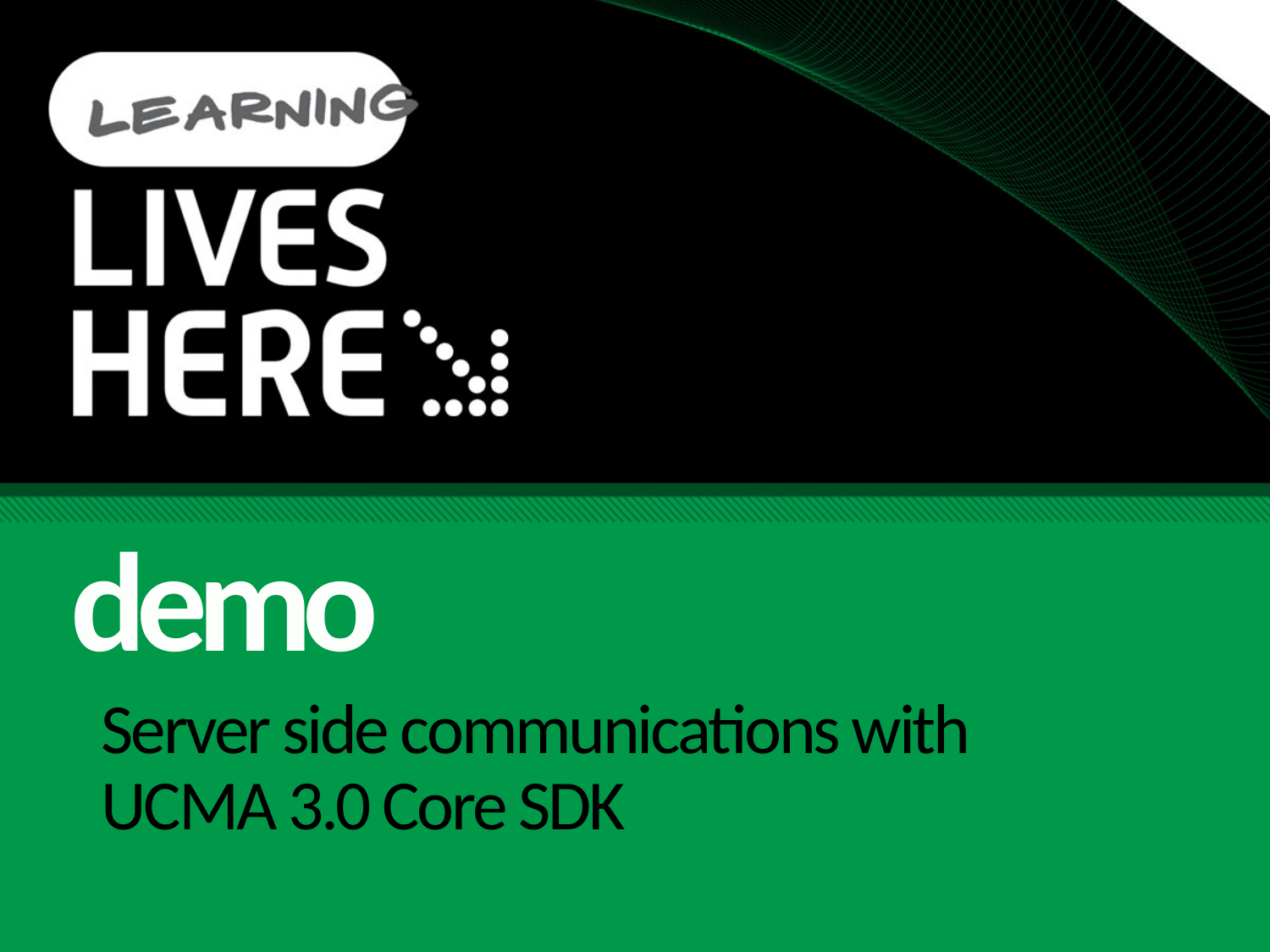

demo
# Server side communications with UCMA 3.0 Core SDK